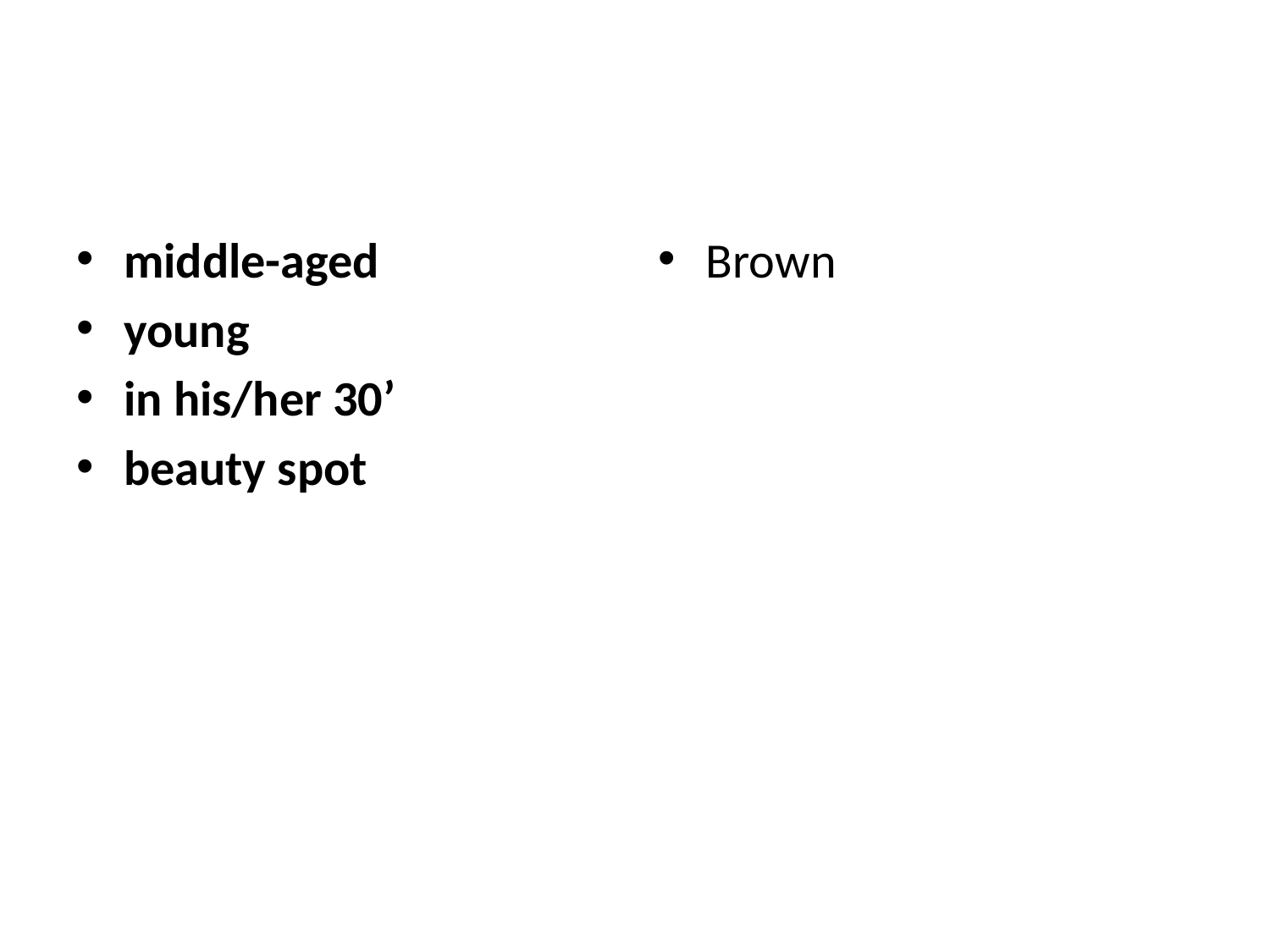

#
middle-aged
young
in his/her 30’
beauty spot
Brown